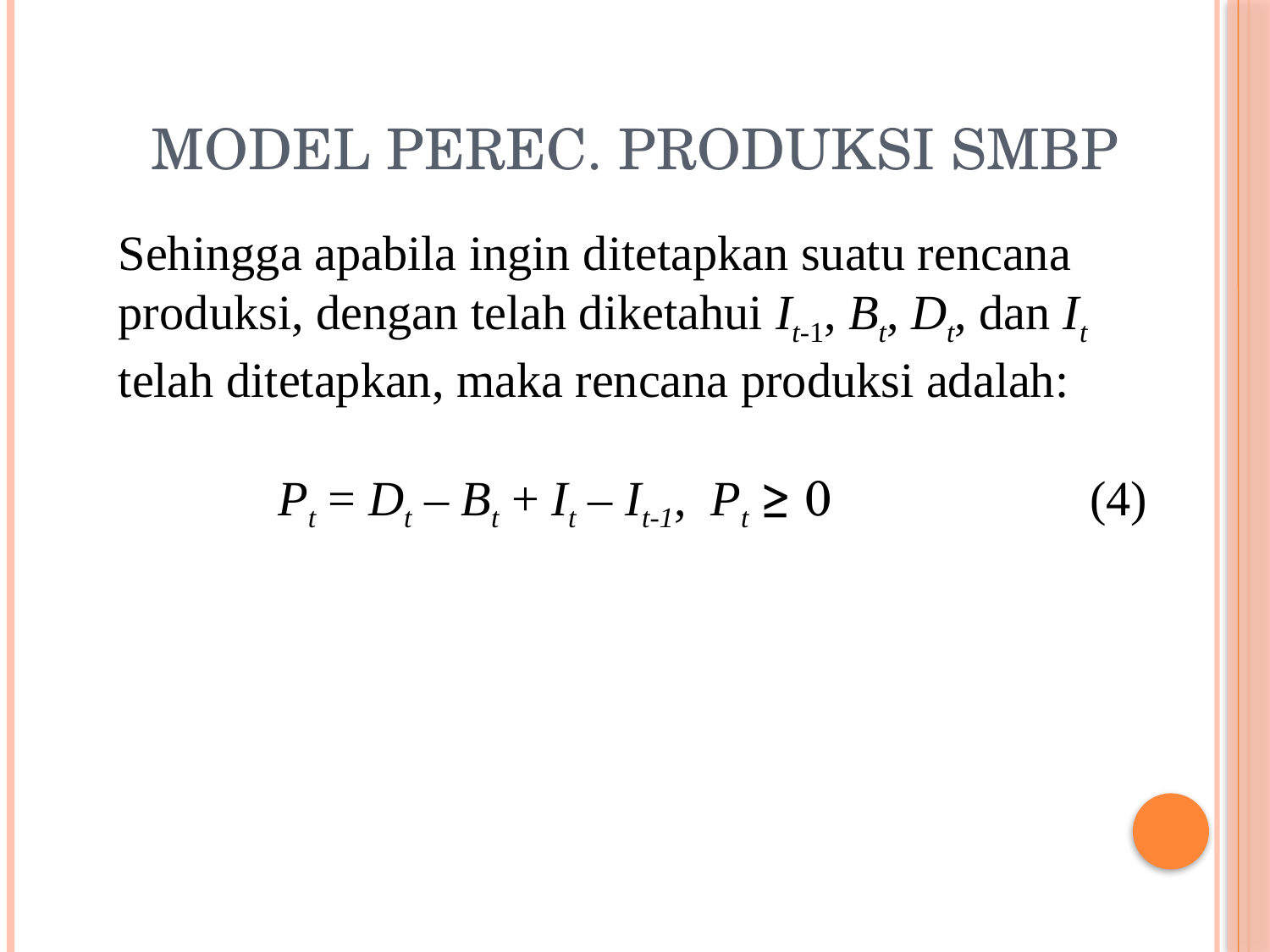

# Model Perec. Produksi SMBP

Sehingga apabila ingin ditetapkan suatu rencana produksi, dengan telah diketahui It-1, Bt, Dt, dan It telah ditetapkan, maka rencana produksi adalah:

             Pt = Dt – Bt + It – It-1,  Pt ≥ 0                     (4)